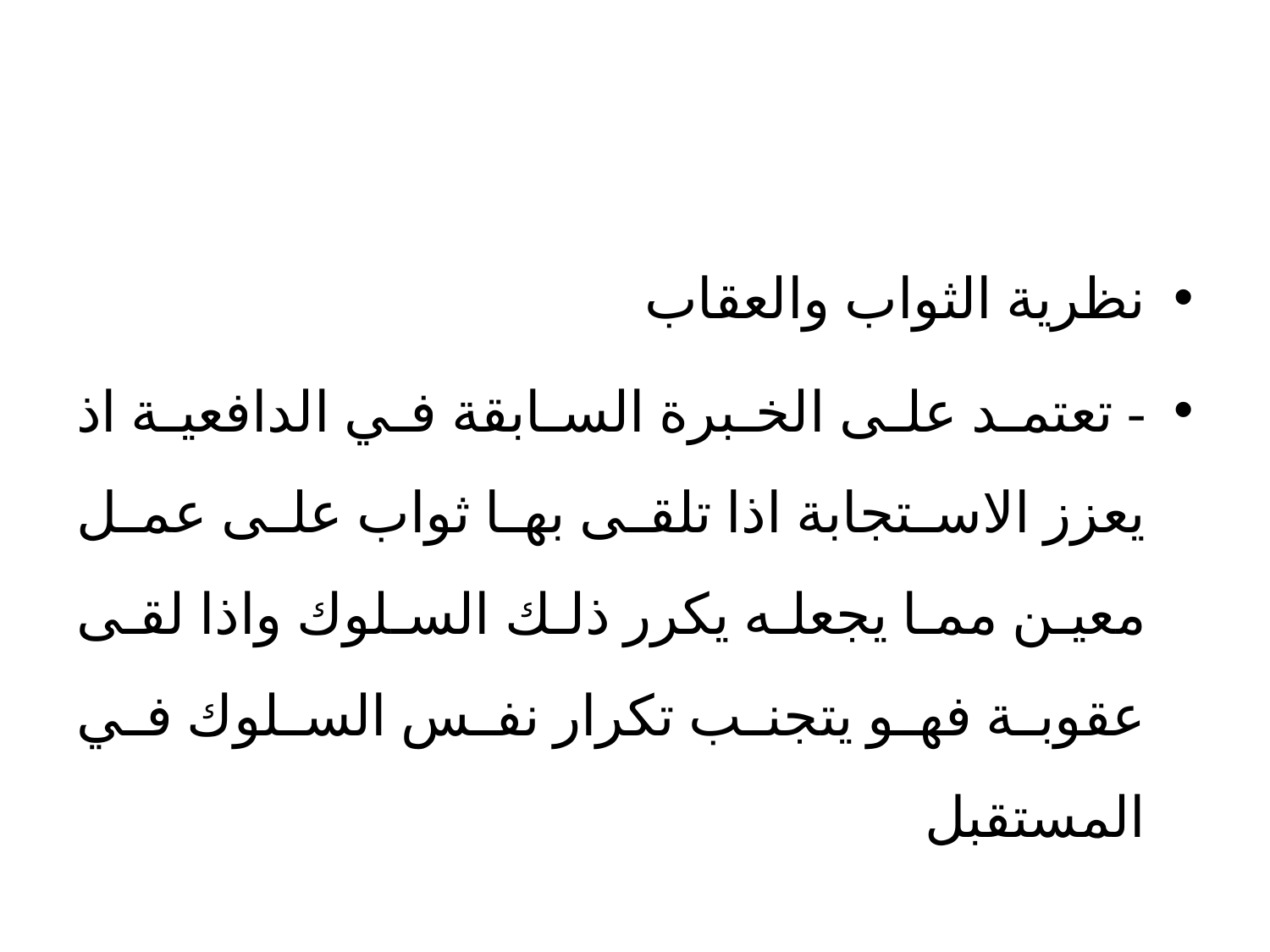

نظرية الثواب والعقاب
- تعتمد على الخبرة السابقة في الدافعية اذ يعزز الاستجابة اذا تلقى بها ثواب على عمل معين مما يجعله يكرر ذلك السلوك واذا لقى عقوبة فهو يتجنب تكرار نفس السلوك في المستقبل